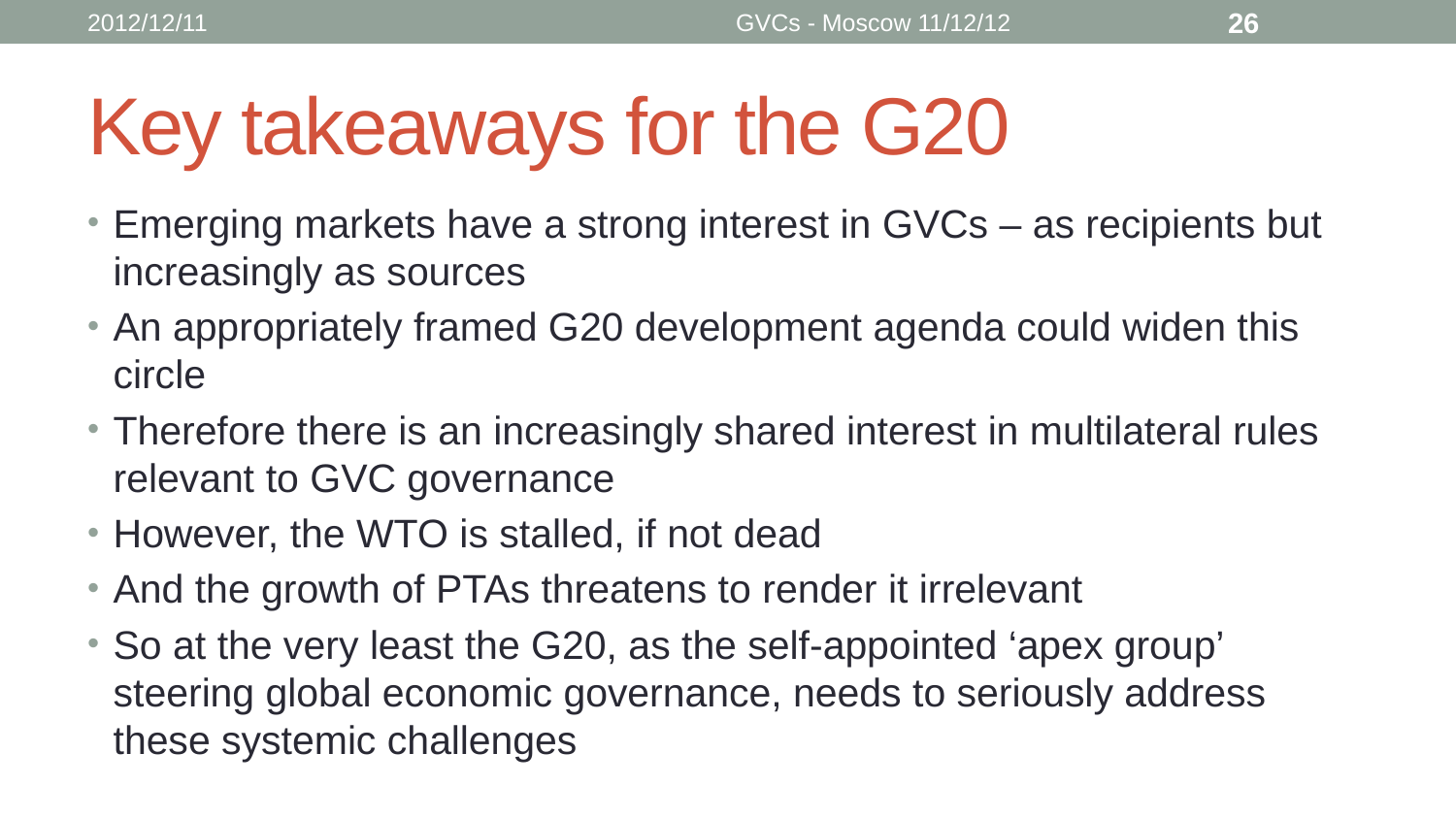

2012/12/11
GVCs - Moscow 11/12/12
26
# Key takeaways for the G20
Emerging markets have a strong interest in GVCs – as recipients but increasingly as sources
An appropriately framed G20 development agenda could widen this circle
Therefore there is an increasingly shared interest in multilateral rules relevant to GVC governance
However, the WTO is stalled, if not dead
And the growth of PTAs threatens to render it irrelevant
So at the very least the G20, as the self-appointed ‘apex group’ steering global economic governance, needs to seriously address these systemic challenges